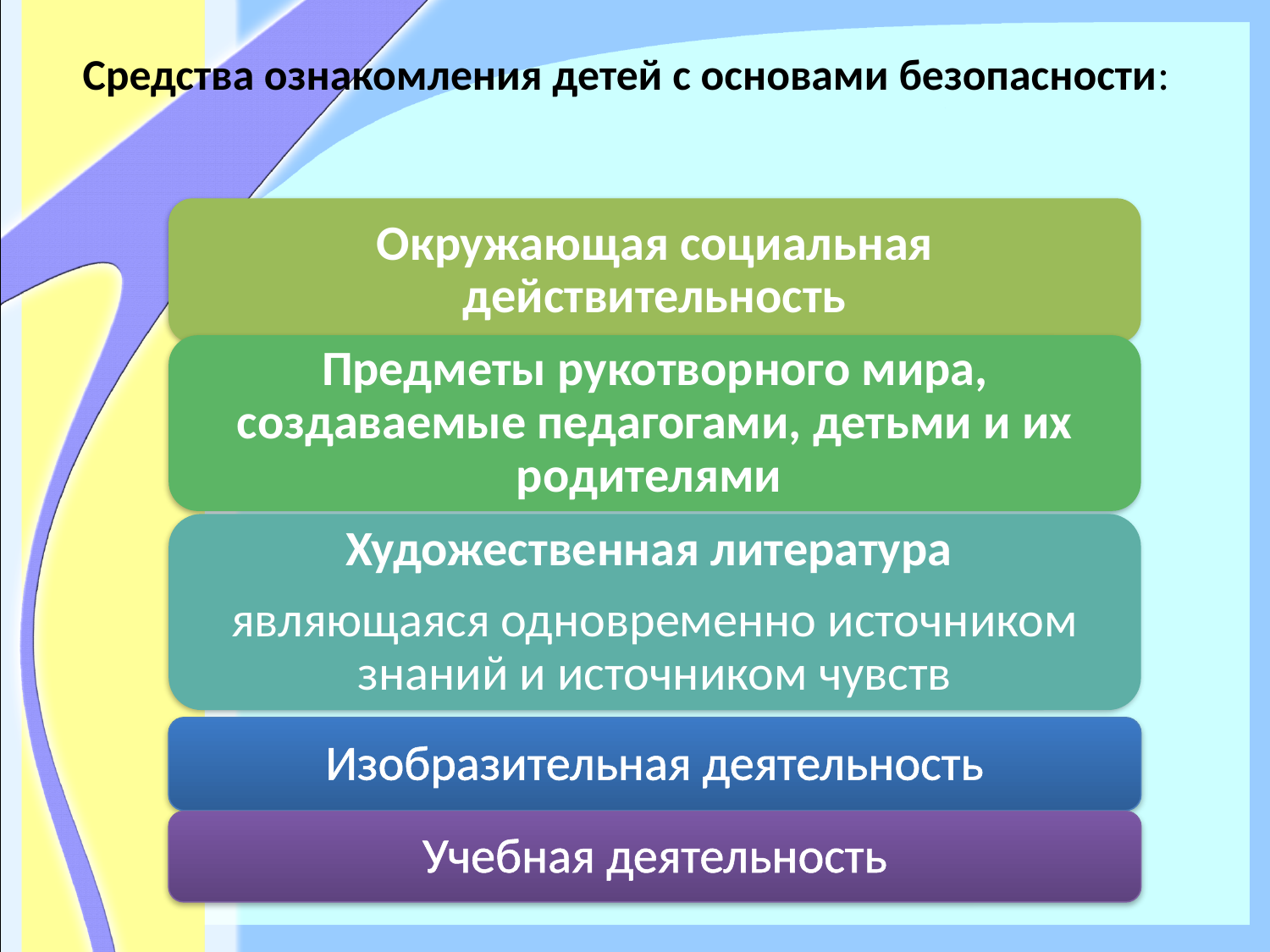

# Средства ознакомления детей с основами безопасности:
Окружающая социальная действительность
Предметы рукотворного мира, создаваемые педагогами, детьми и их родителями
Художественная литература
являющаяся одновременно источником знаний и источником чувств
Изобразительная деятельность
Учебная деятельность